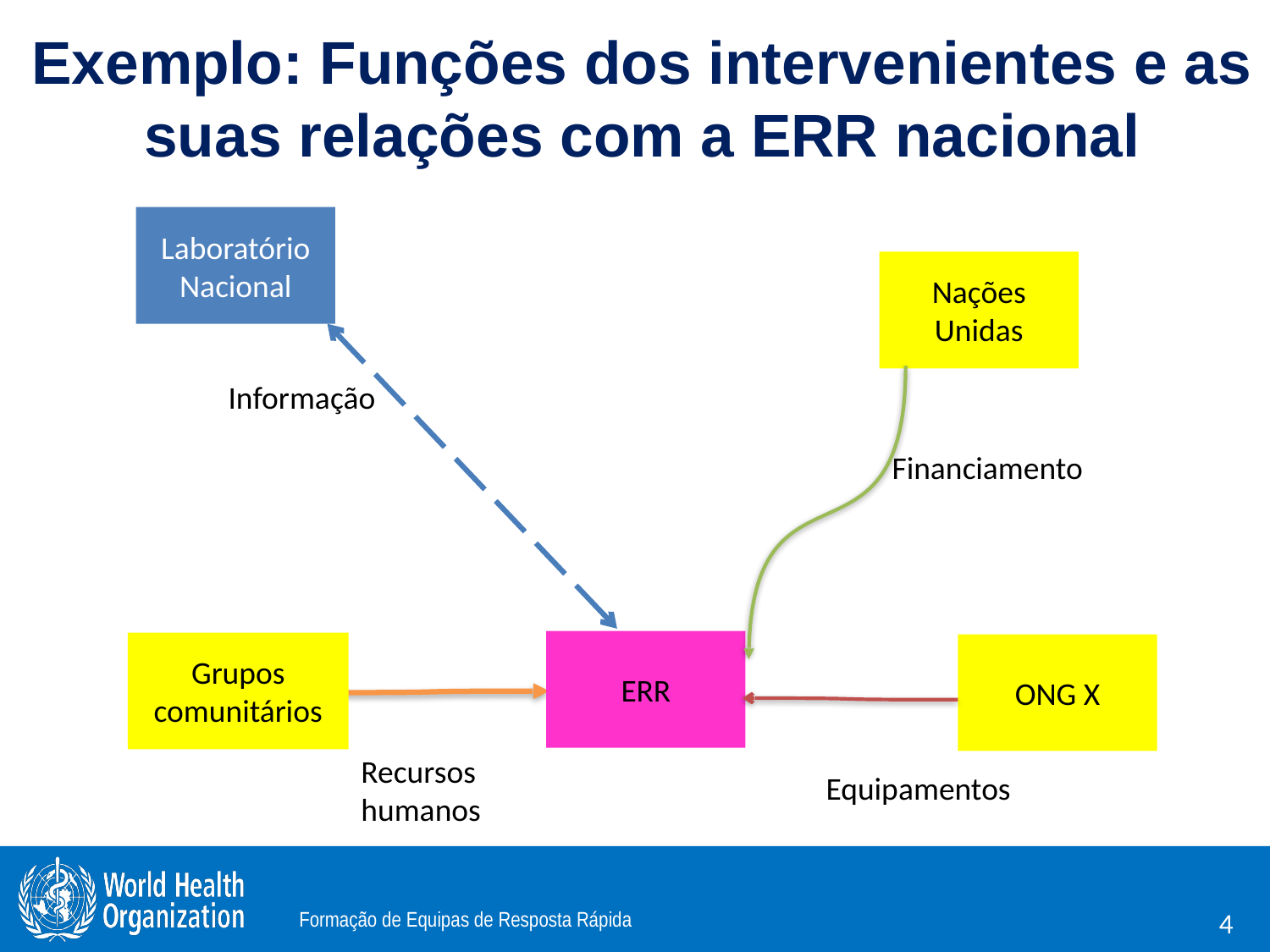

# Exemplo: Funções dos intervenientes e as suas relações com a ERR nacional
Laboratório Nacional
Nações Unidas
Informação
Financiamento
ERR
Grupos comunitários
ONG X
Recursos humanos
Equipamentos